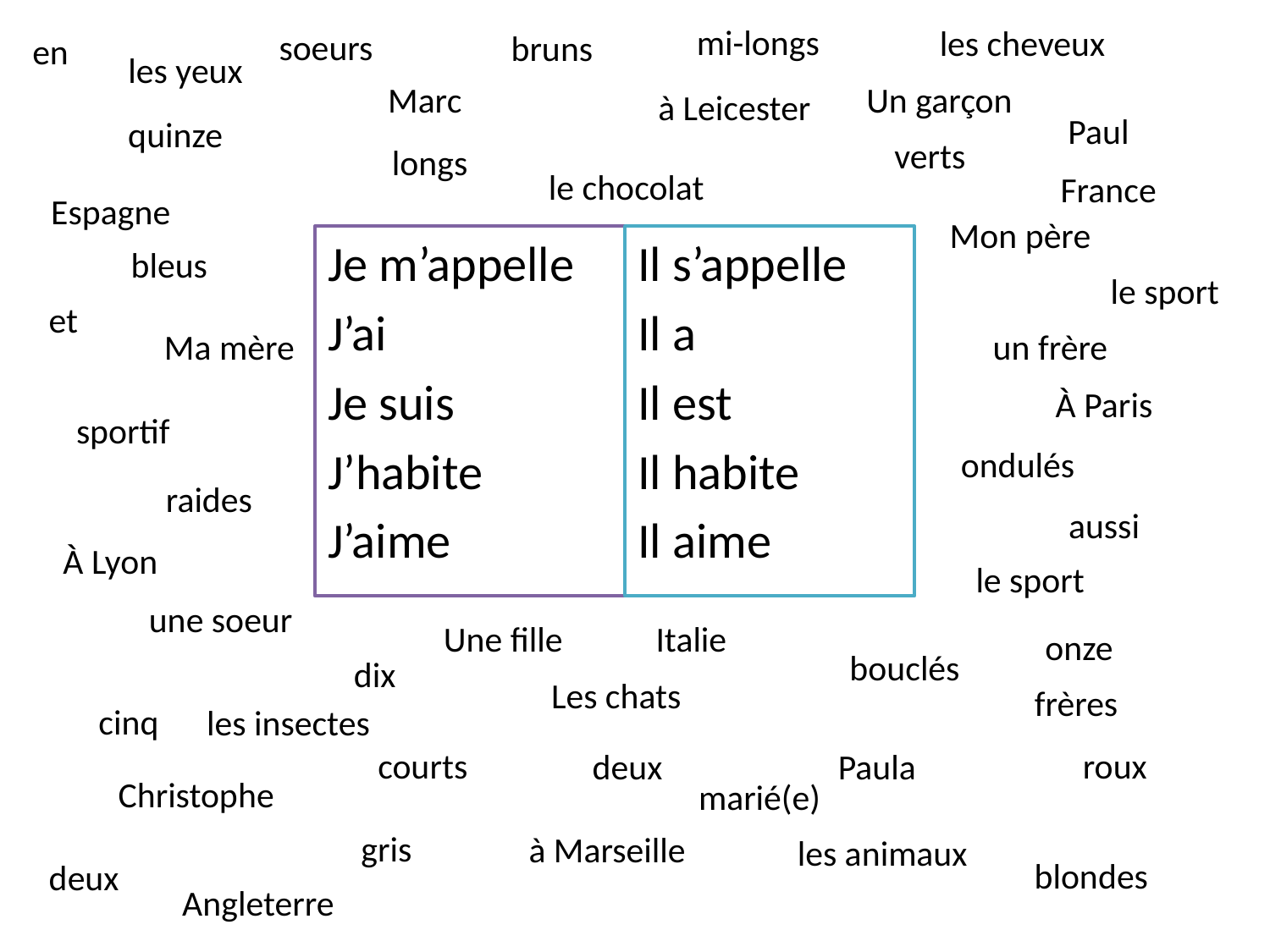

mi-longs
les cheveux
soeurs
bruns
en
les yeux
Un garçon
Marc
à Leicester
Paul
quinze
verts
longs
le chocolat
France
Espagne
Mon père
Je m’appelle
J’ai
Je suis
J’habite
J’aime
Il s’appelle
Il a
Il est
Il habite
Il aime
bleus
le sport
et
Ma mère
un frère
À Paris
sportif
ondulés
raides
aussi
À Lyon
le sport
une soeur
Une fille
Italie
onze
bouclés
dix
Les chats
frères
cinq
les insectes
courts
roux
deux
Paula
Christophe
marié(e)
gris
à Marseille
les animaux
blondes
deux
Angleterre